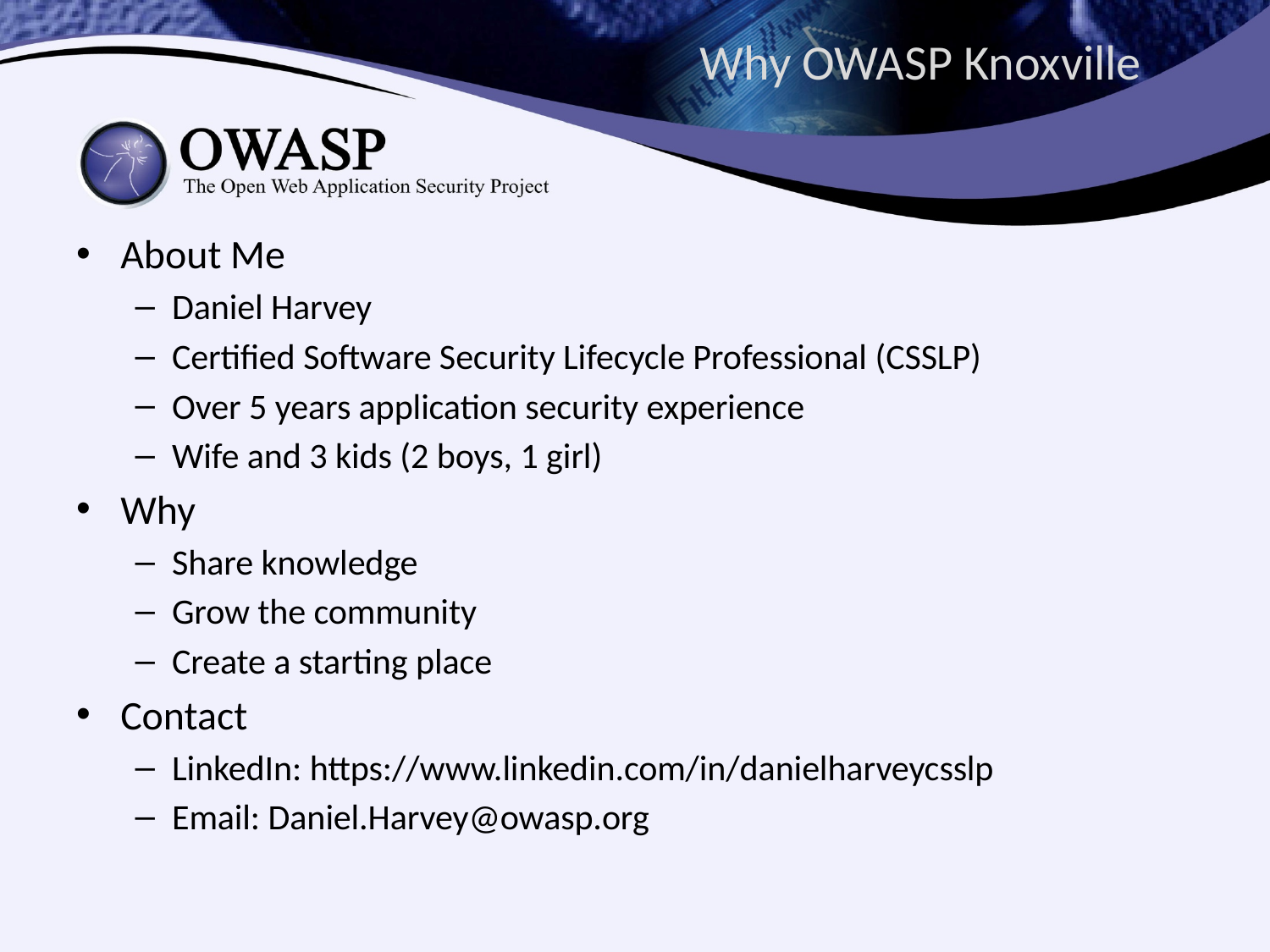

# Why OWASP Knoxville
About Me
Daniel Harvey
Certified Software Security Lifecycle Professional (CSSLP)
Over 5 years application security experience
Wife and 3 kids (2 boys, 1 girl)
Why
Share knowledge
Grow the community
Create a starting place
Contact
LinkedIn: https://www.linkedin.com/in/danielharveycsslp
Email: Daniel.Harvey@owasp.org